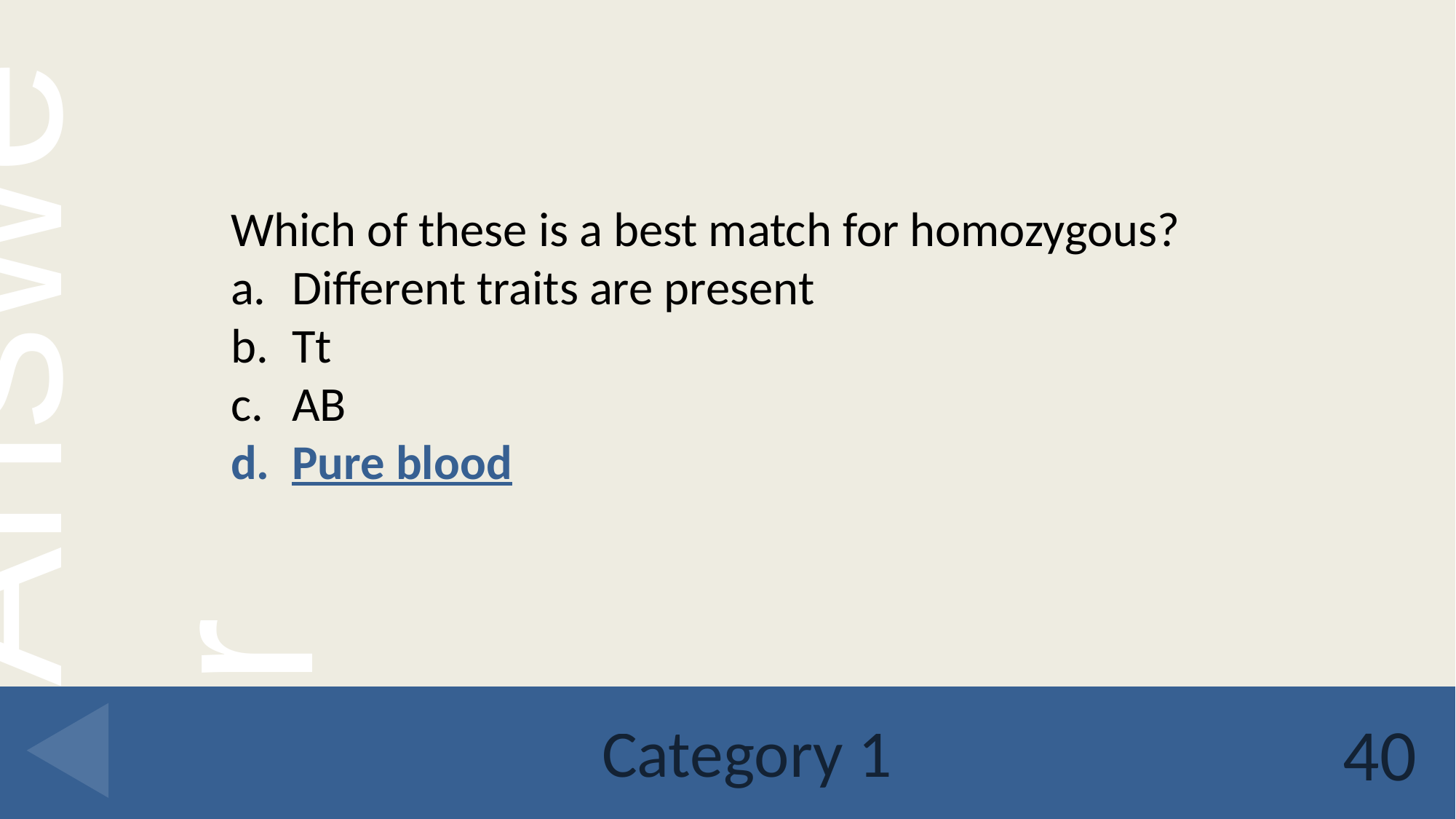

Which of these is a best match for homozygous?
Different traits are present
Tt
AB
Pure blood
# Category 1
40